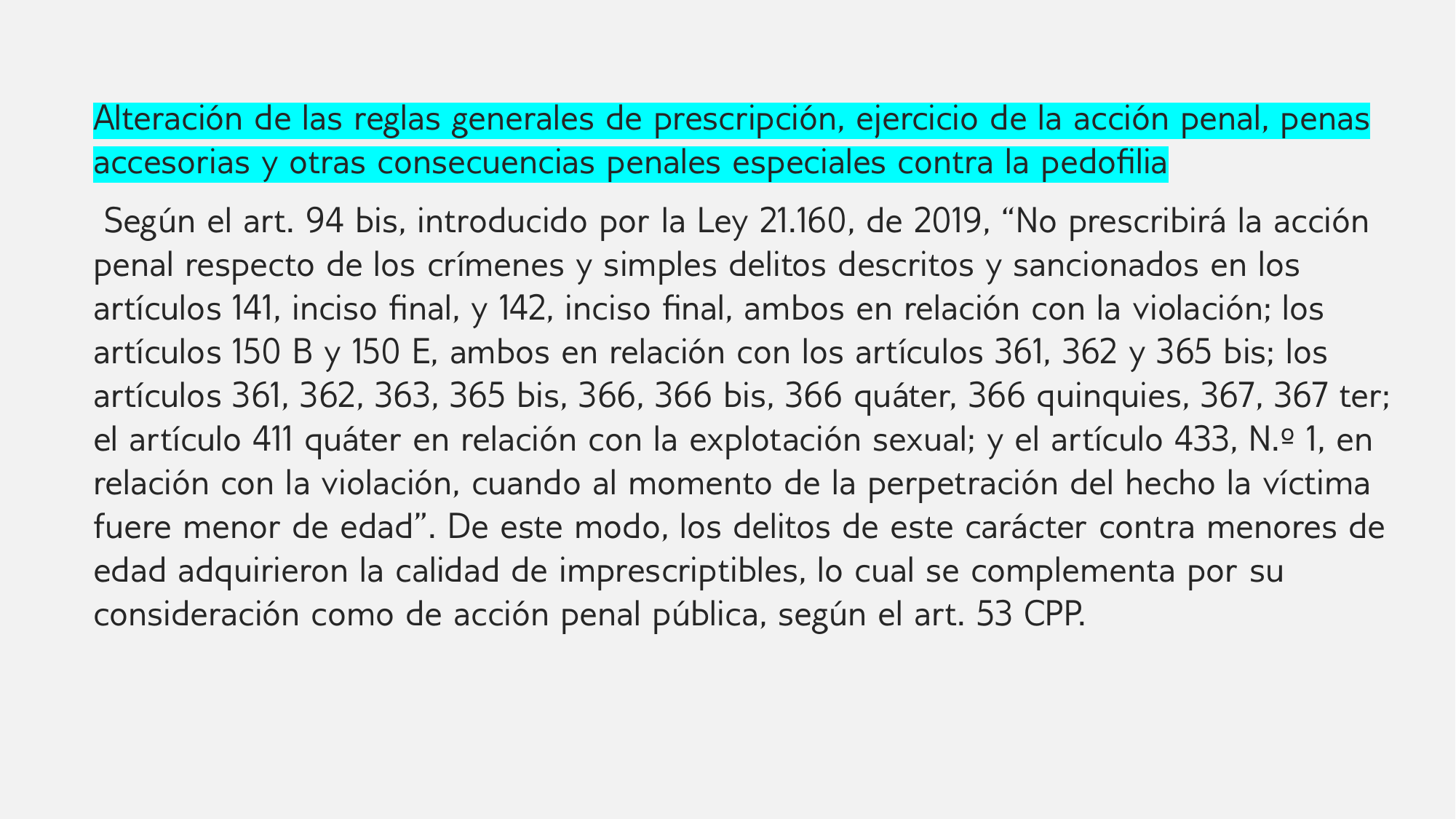

Alteración de las reglas generales de prescripción, ejercicio de la acción penal, penas accesorias y otras consecuencias penales especiales contra la pedofilia
 Según el art. 94 bis, introducido por la Ley 21.160, de 2019, “No prescribirá la acción penal respecto de los crímenes y simples delitos descritos y sancionados en los artículos 141, inciso final, y 142, inciso final, ambos en relación con la violación; los artículos 150 B y 150 E, ambos en relación con los artículos 361, 362 y 365 bis; los artículos 361, 362, 363, 365 bis, 366, 366 bis, 366 quáter, 366 quinquies, 367, 367 ter; el artículo 411 quáter en relación con la explotación sexual; y el artículo 433, N.º 1, en relación con la violación, cuando al momento de la perpetración del hecho la víctima fuere menor de edad”. De este modo, los delitos de este carácter contra menores de edad adquirieron la calidad de imprescriptibles, lo cual se complementa por su consideración como de acción penal pública, según el art. 53 CPP.